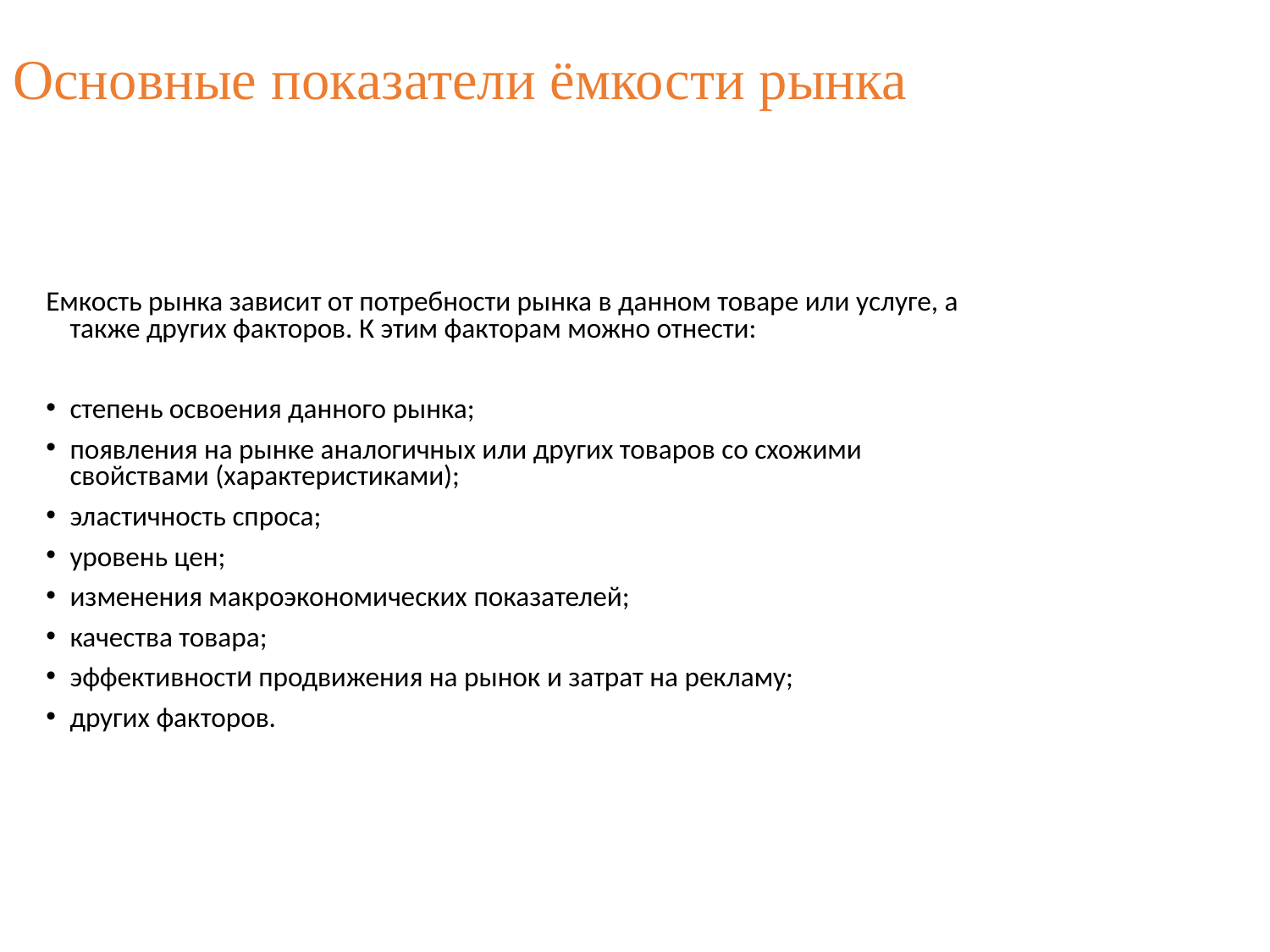

Основные показатели ёмкости рынка

Емкость рынка зависит от потребности рынка в данном товаре или услуге, а также других факторов. К этим факторам можно отнести:

степень освоения данного рынка;
появления на рынке аналогичных или других товаров со схожими свойствами (характеристиками);
эластичность спроса;
уровень цен;
изменения макроэкономических показателей;
качества товара;
эффективности продвижения на рынок и затрат на рекламу;
других факторов.